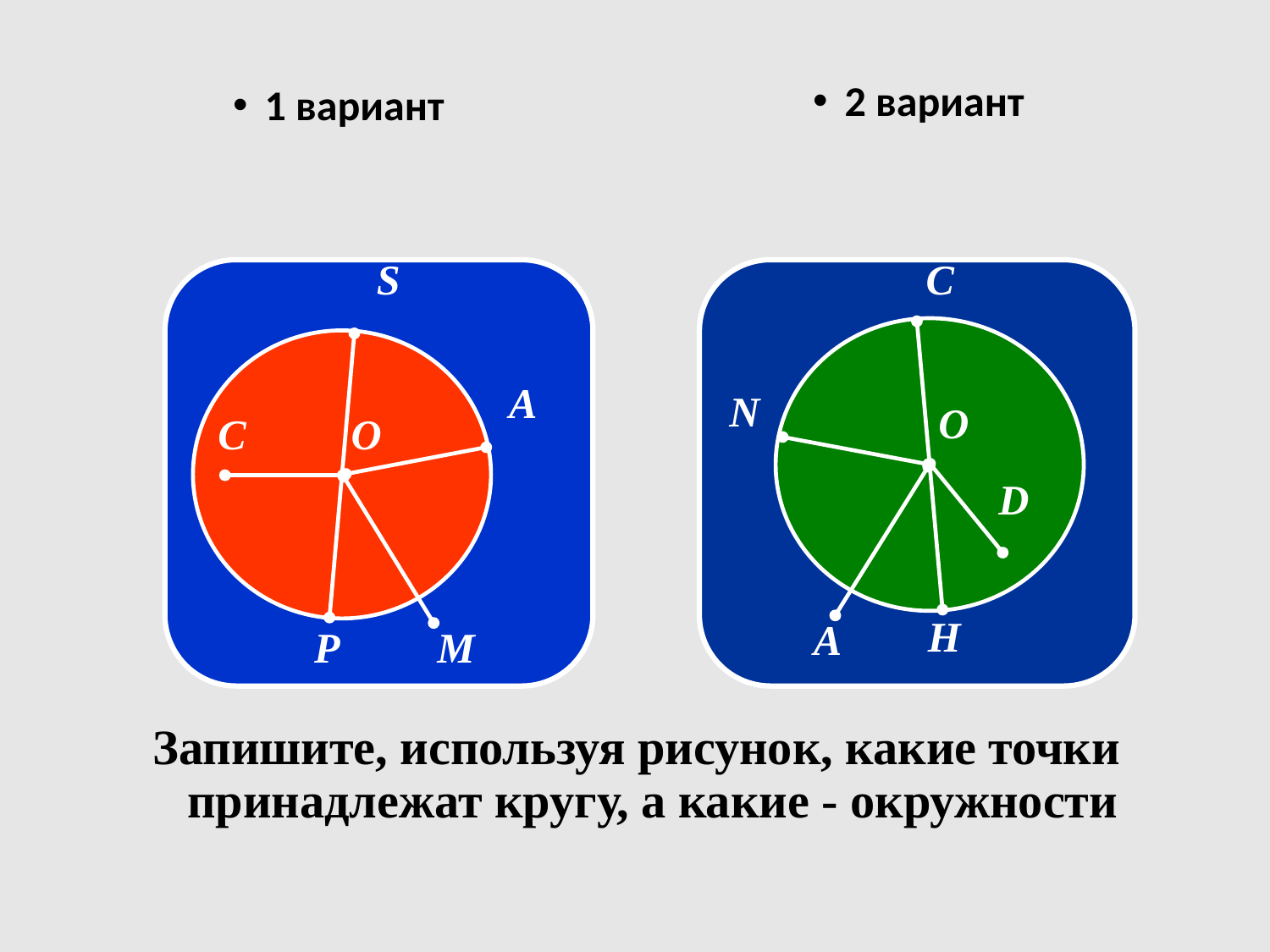

2 вариант
1 вариант
 S

А
С
 O

 P
 M

 C

   N
 O

 D

Н
A

Запишите, используя рисунок, какие точки принадлежат кругу, а какие - окружности